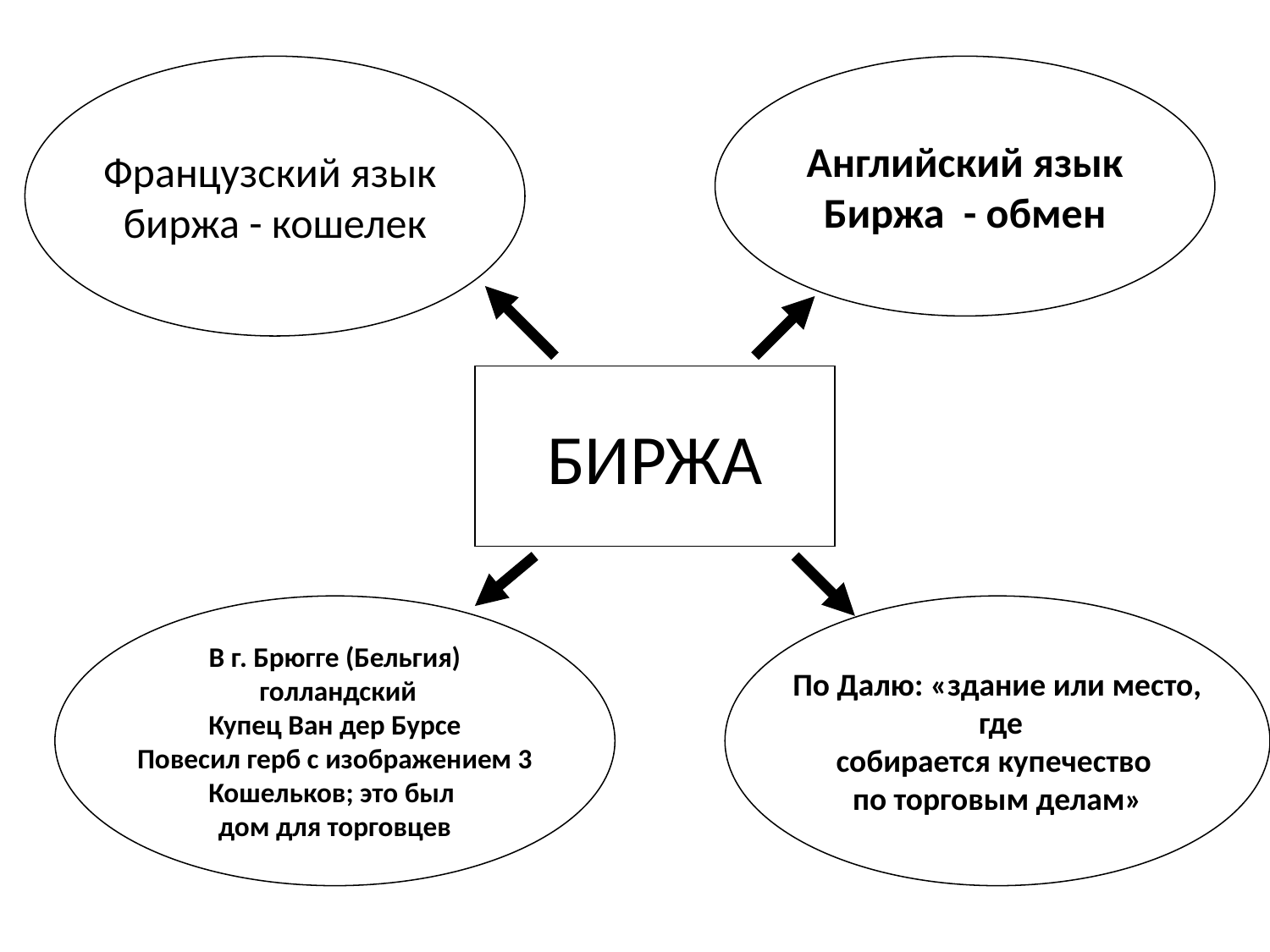

Французский язык
биржа - кошелек
Английский язык
Биржа  - обмен

БИРЖА

В г. Брюгге (Бельгия)
 голландский
Купец Ван дер Бурсе
Повесил герб с изображением 3
Кошельков; это был
дом для торговцев
По Далю: «здание или место,
 где
собирается купечество
по торговым делам»